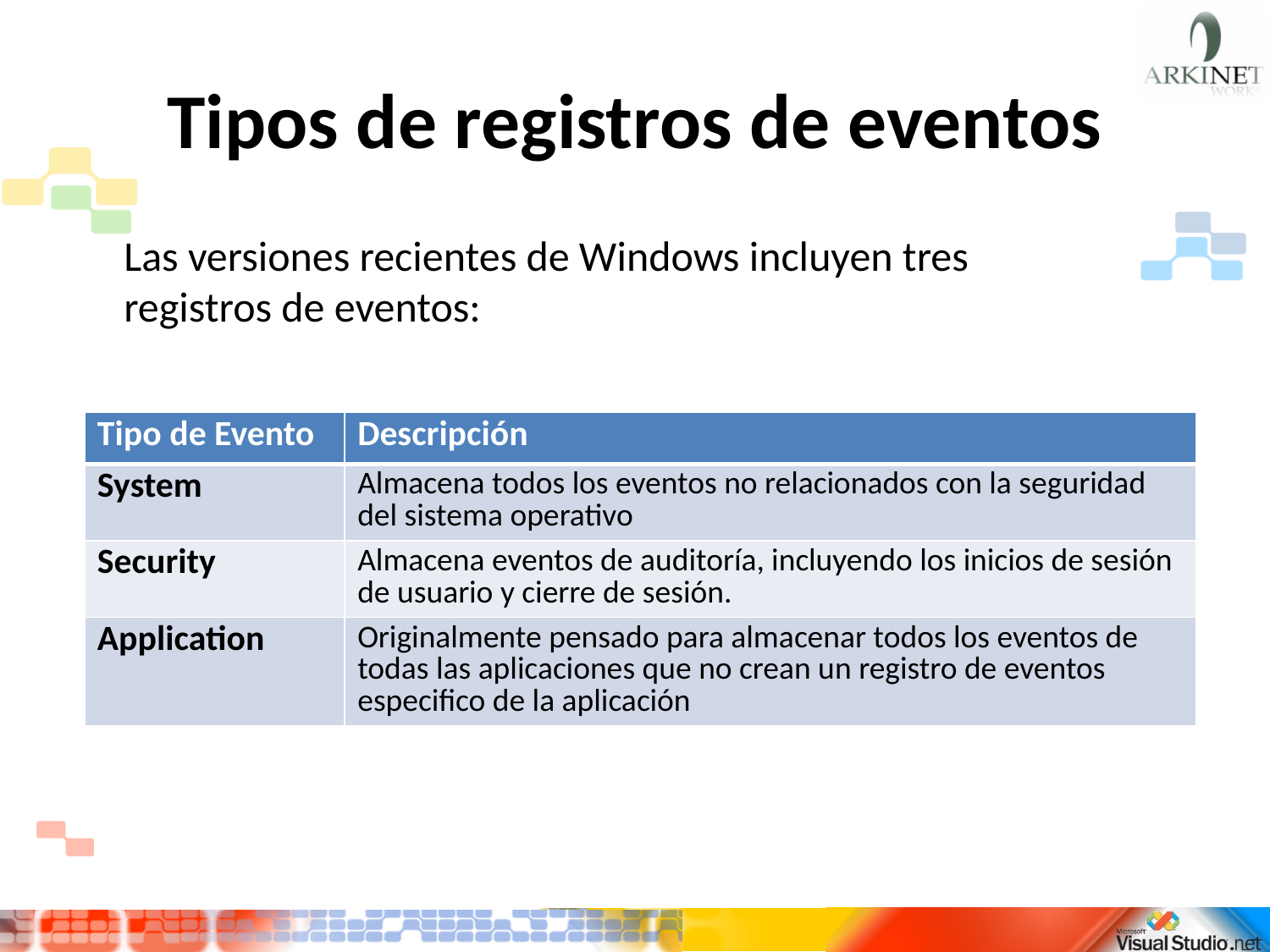

# Tipos de registros de eventos
	Las versiones recientes de Windows incluyen tres registros de eventos:
| Tipo de Evento | Descripción |
| --- | --- |
| System | Almacena todos los eventos no relacionados con la seguridad del sistema operativo |
| Security | Almacena eventos de auditoría, incluyendo los inicios de sesión de usuario y cierre de sesión. |
| Application | Originalmente pensado para almacenar todos los eventos de todas las aplicaciones que no crean un registro de eventos especifico de la aplicación |